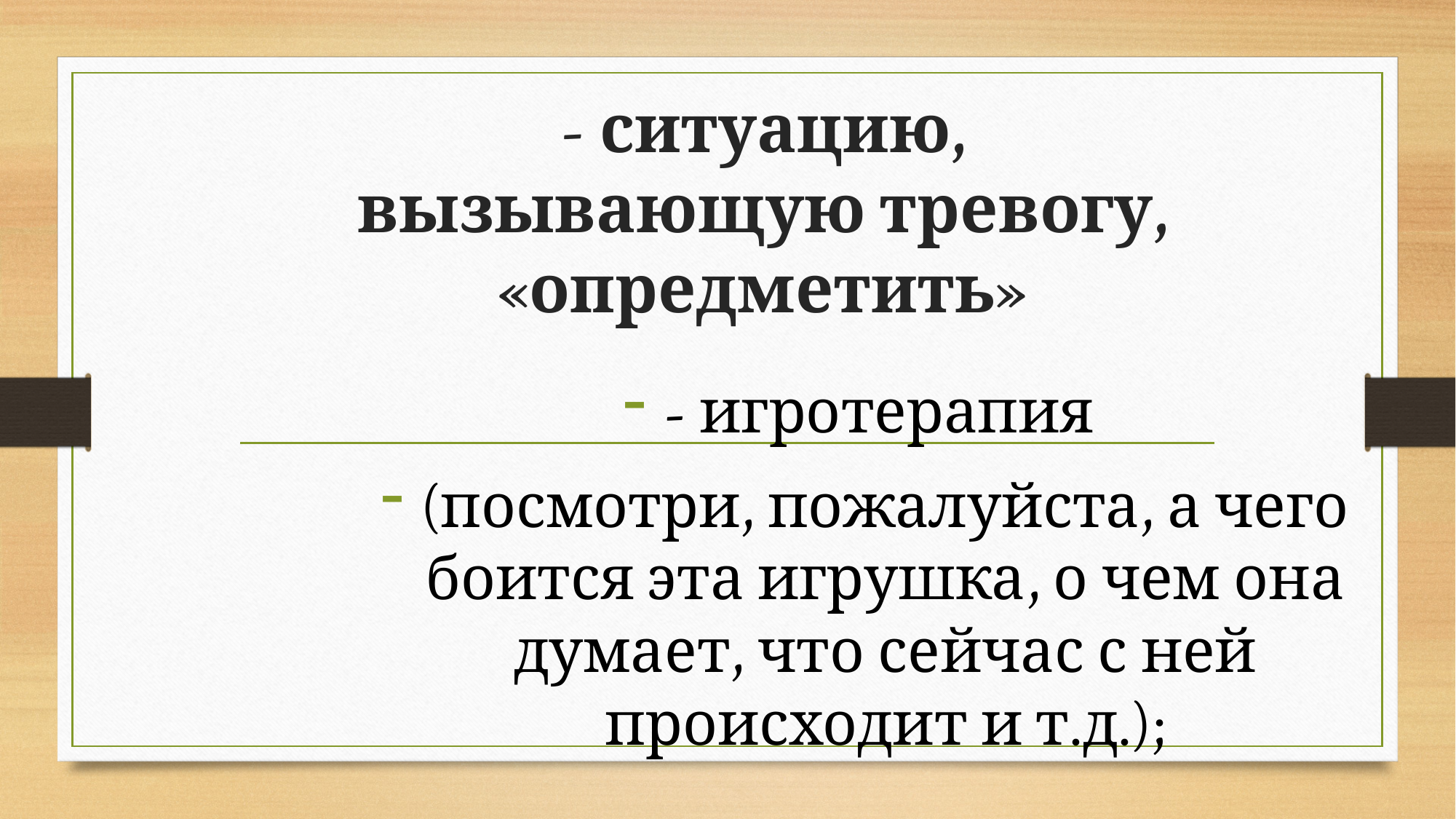

# - ситуацию, вызывающую тревогу, «опредметить»
- игротерапия
(посмотри, пожалуйста, а чего боится эта игрушка, о чем она думает, что сейчас с ней происходит и т.д.);